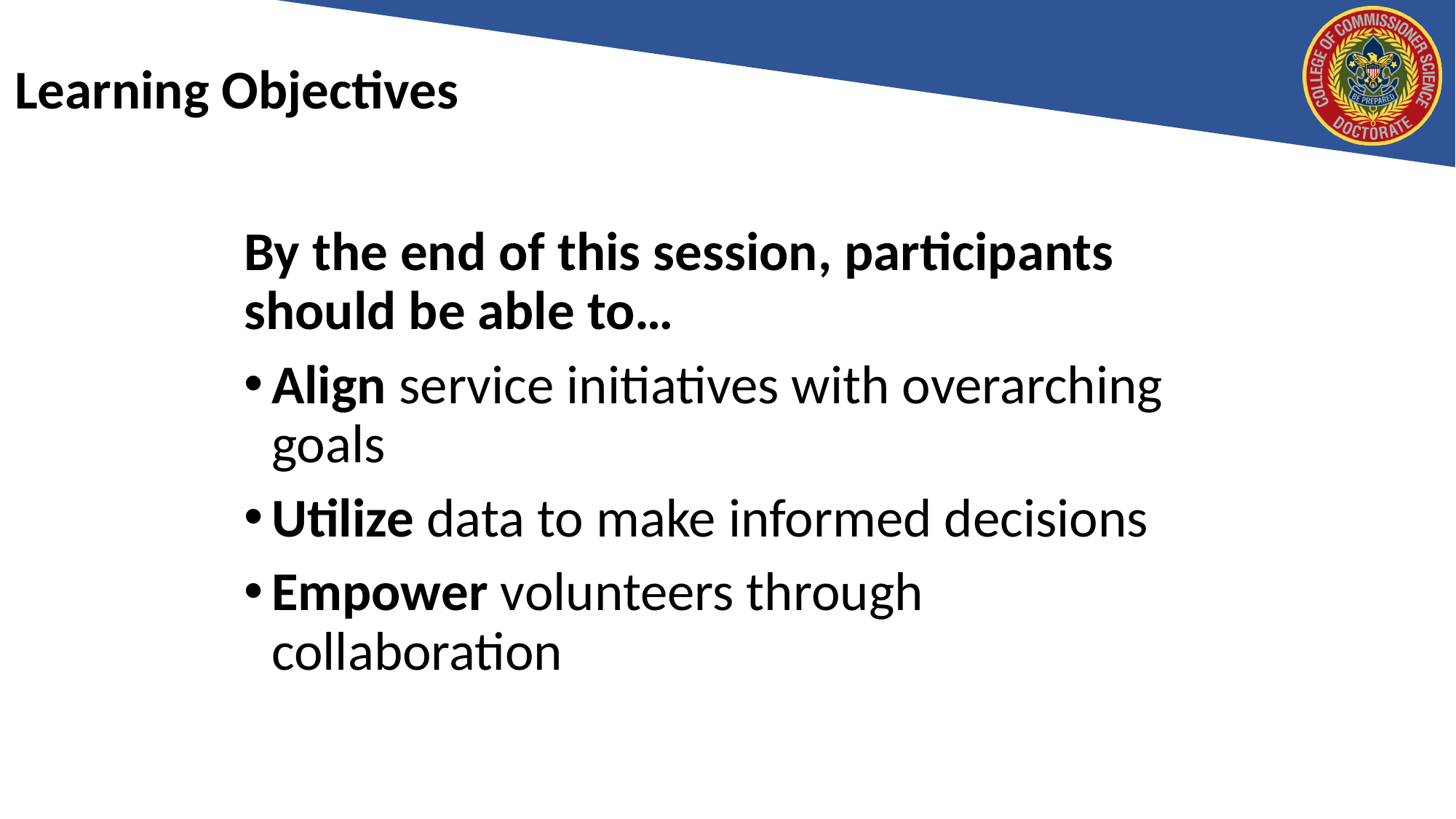

# Learning Objectives
By the end of this session, participants should be able to…
Align service initiatives with overarching goals
Utilize data to make informed decisions
Empower volunteers through collaboration